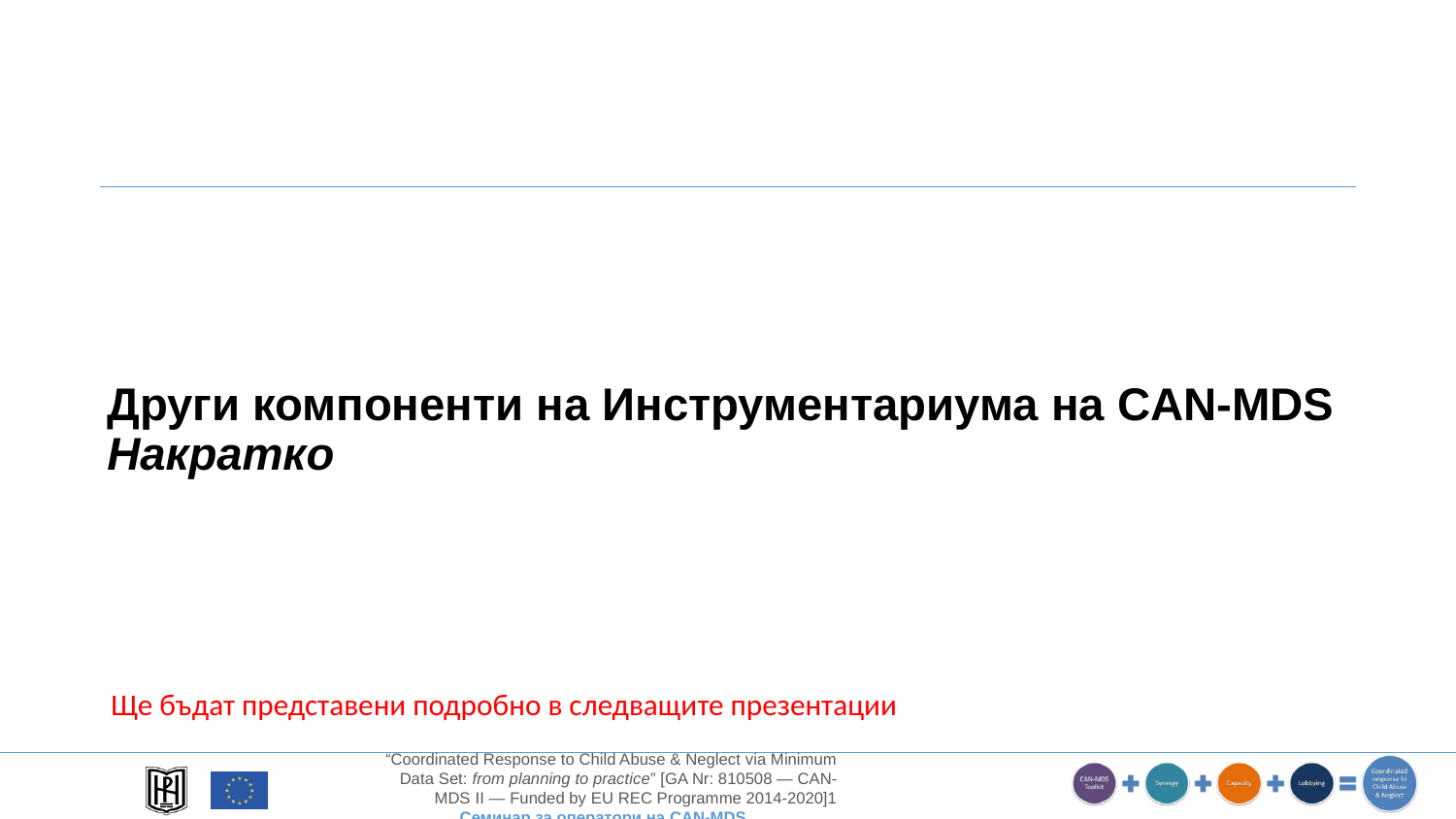

# Други компоненти на Инструментариума на CAN-MDS Накратко
Ще бъдат представени подробно в следващите презентации